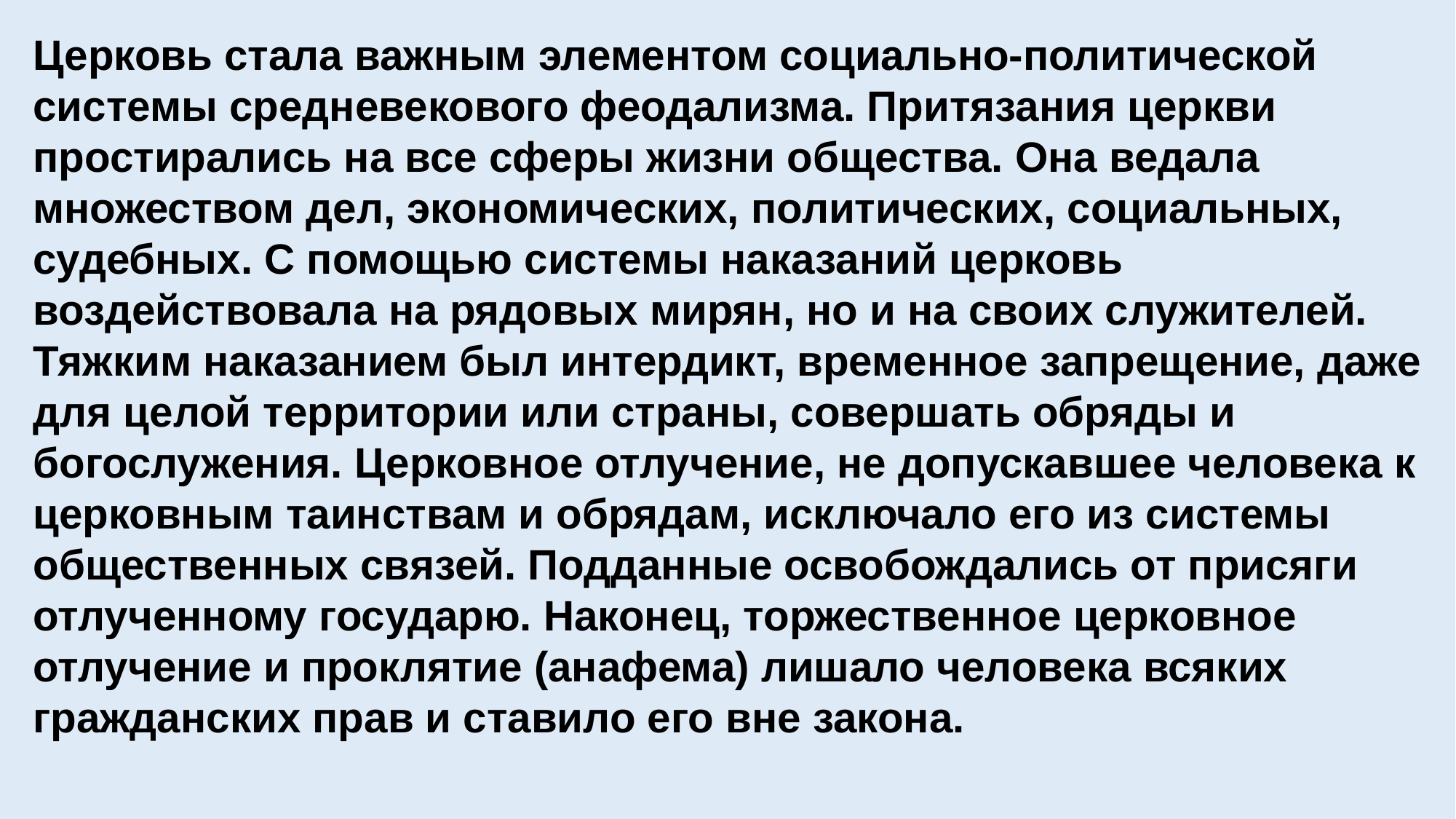

Церковь стала важным элементом социально-политической системы средневекового феодализма. Притязания церкви простирались на все сферы жизни общества. Она ведала множеством дел, экономических, политических, социальных, судебных. С помощью системы наказаний церковь воздействовала на рядовых мирян, но и на своих служителей. Тяжким наказанием был интердикт, временное запрещение, даже для целой территории или страны, совершать обряды и богослужения. Церковное отлучение, не допускавшее человека к церковным таинствам и обрядам, исключало его из системы общественных связей. Подданные освобождались от присяги отлученному государю. Наконец, торжественное церковное отлучение и проклятие (анафема) лишало человека всяких гражданских прав и ставило его вне закона.